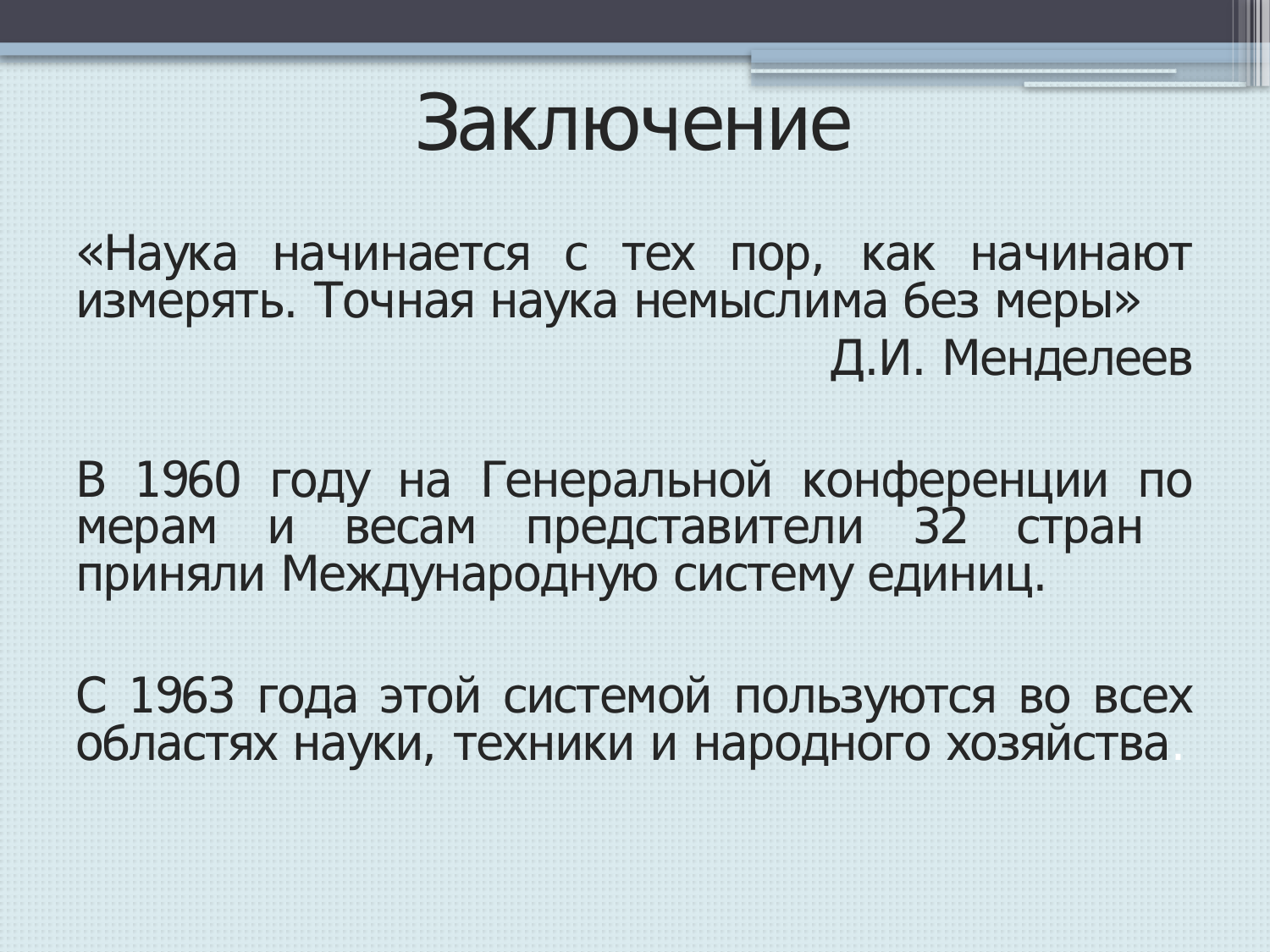

# Заключение
«Наука начинается с тех пор, как начинают измерять. Точная наука немыслима без меры»
 Д.И. Менделеев

В 1960 году на Генеральной конференции по мерам и весам представители 32 стран  приняли Международную систему единиц.

С 1963 года этой системой пользуются во всех областях науки, техники и народного хозяйства.